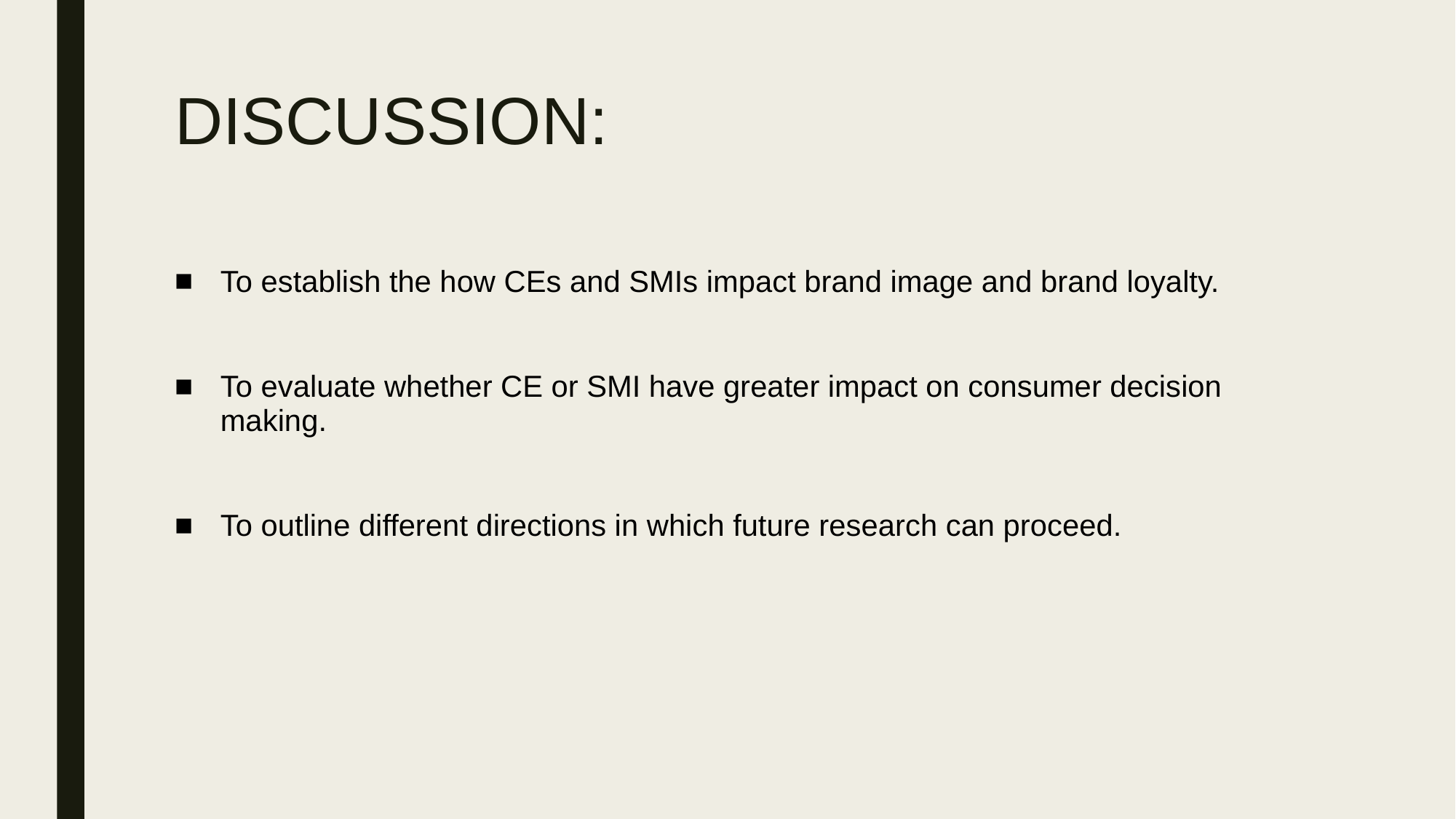

# DISCUSSION:
To establish the how CEs and SMIs impact brand image and brand loyalty.

To evaluate whether CE or SMI have greater impact on consumer decision making.

To outline different directions in which future research can proceed.